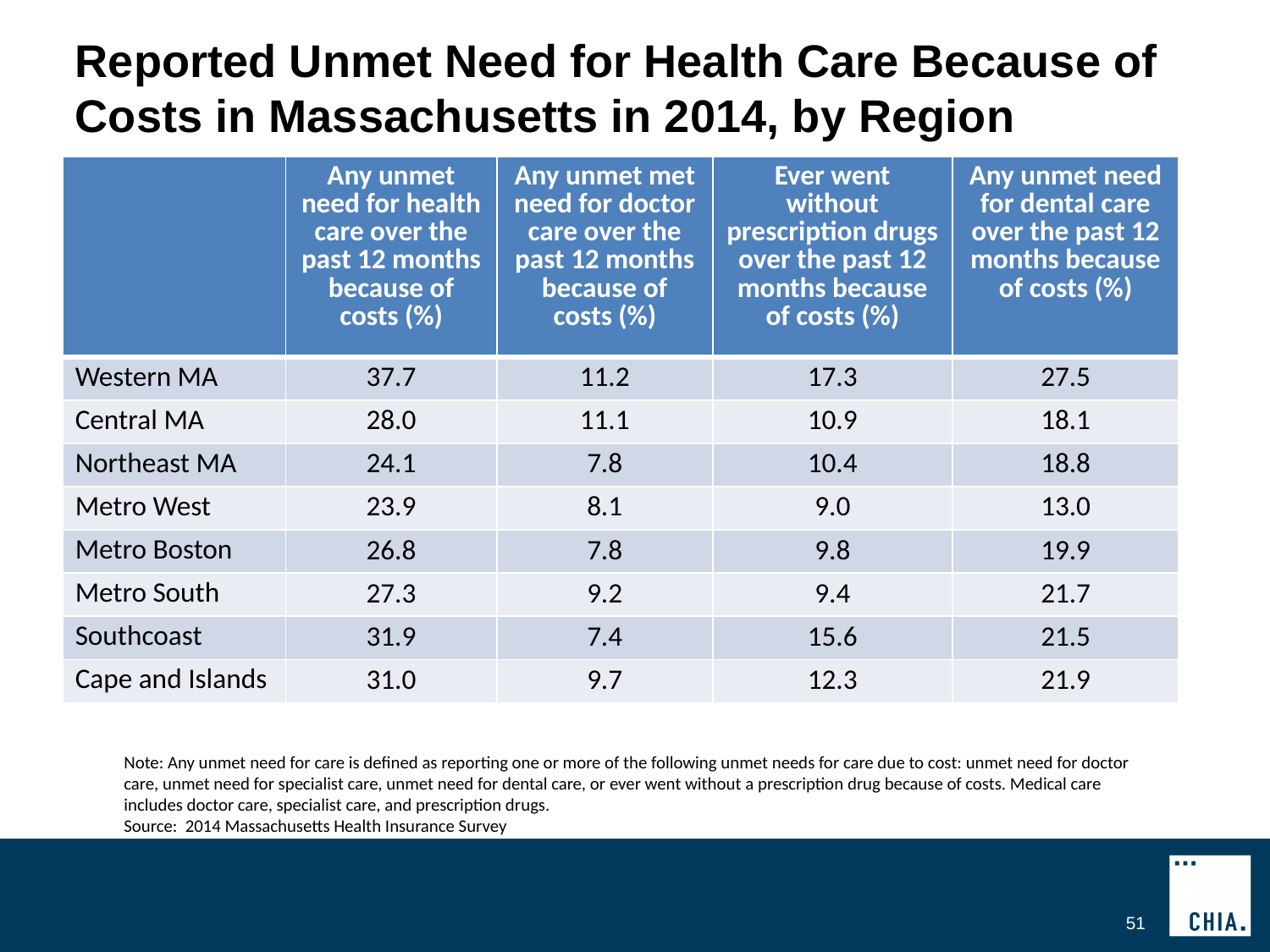

# Reported Unmet Need for Health Care Because of Costs in Massachusetts in 2014, by Region
|  | Any unmet need for health care over the past 12 months because of costs (%) | Any unmet met need for doctor care over the past 12 months because of costs (%) | Ever went without prescription drugs over the past 12 months because of costs (%) | Any unmet need for dental care over the past 12 months because of costs (%) |
| --- | --- | --- | --- | --- |
| Western MA | 37.7 | 11.2 | 17.3 | 27.5 |
| Central MA | 28.0 | 11.1 | 10.9 | 18.1 |
| Northeast MA | 24.1 | 7.8 | 10.4 | 18.8 |
| Metro West | 23.9 | 8.1 | 9.0 | 13.0 |
| Metro Boston | 26.8 | 7.8 | 9.8 | 19.9 |
| Metro South | 27.3 | 9.2 | 9.4 | 21.7 |
| Southcoast | 31.9 | 7.4 | 15.6 | 21.5 |
| Cape and Islands | 31.0 | 9.7 | 12.3 | 21.9 |
Note: Any unmet need for care is defined as reporting one or more of the following unmet needs for care due to cost: unmet need for doctor care, unmet need for specialist care, unmet need for dental care, or ever went without a prescription drug because of costs. Medical care includes doctor care, specialist care, and prescription drugs.
Source:  2014 Massachusetts Health Insurance Survey
51